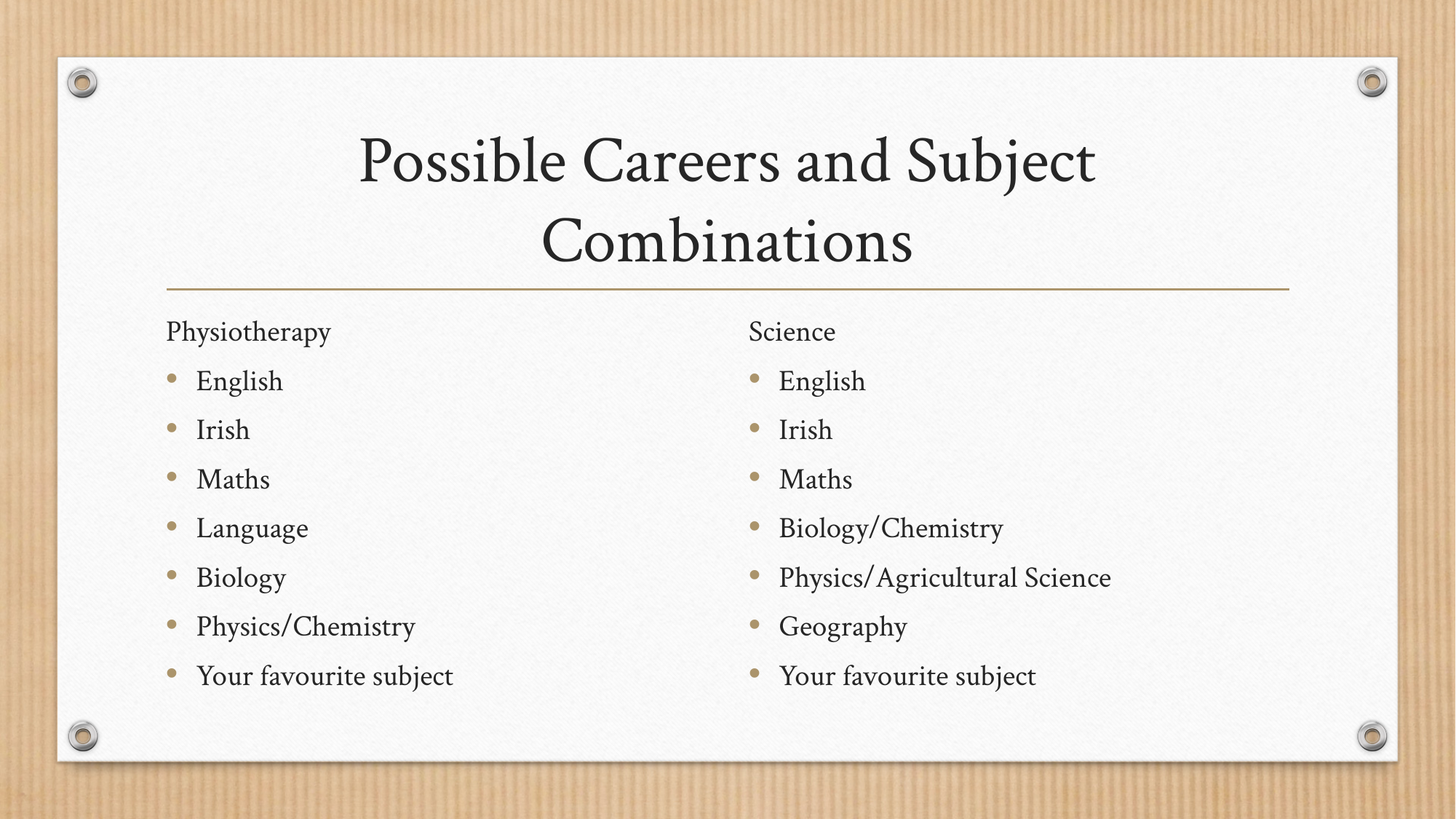

# Possible Careers and Subject Combinations
Physiotherapy
English
Irish
Maths
Language
Biology
Physics/Chemistry
Your favourite subject
Science
English
Irish
Maths
Biology/Chemistry
Physics/Agricultural Science
Geography
Your favourite subject